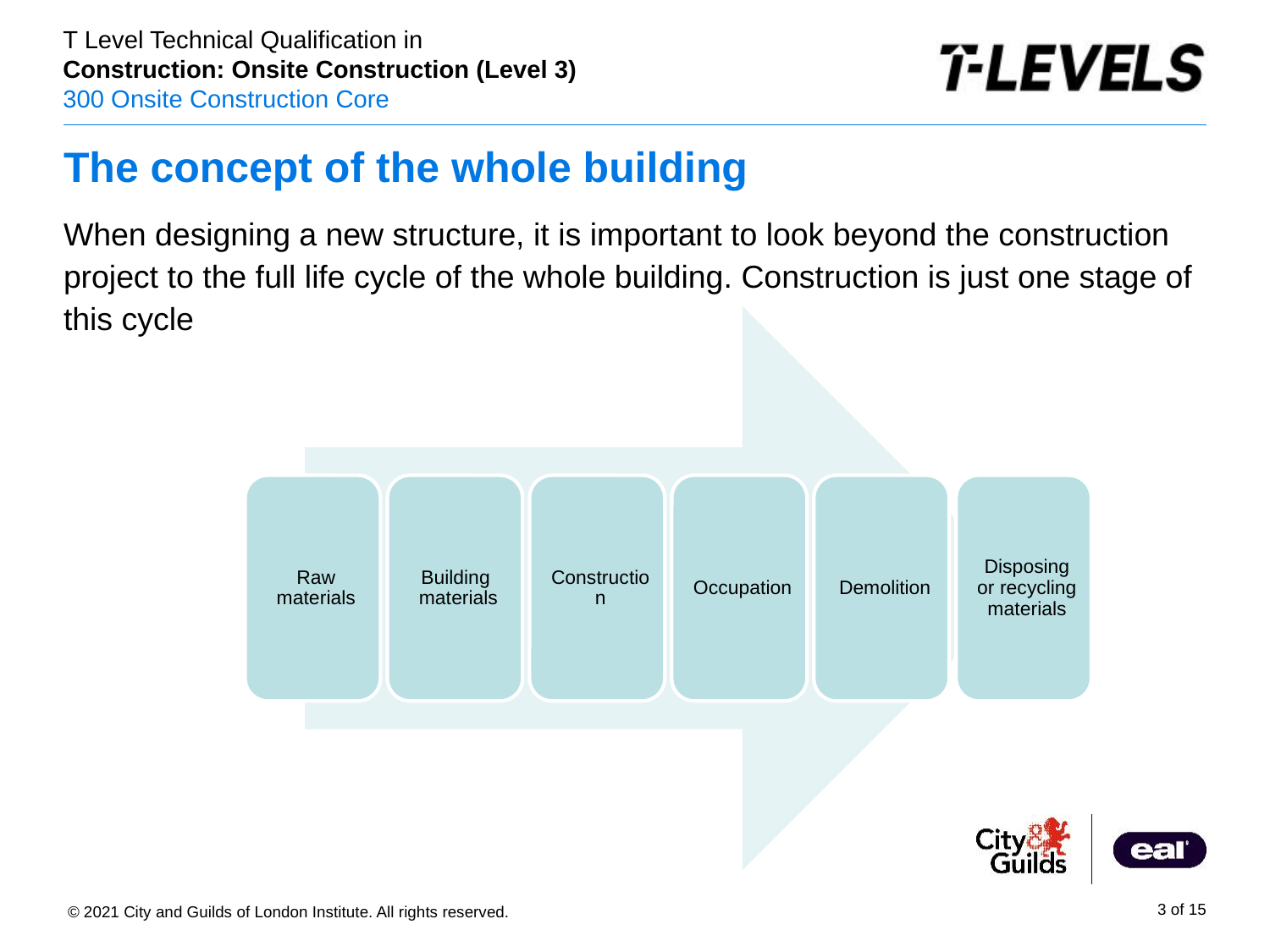

# The concept of the whole building
When designing a new structure, it is important to look beyond the construction project to the full life cycle of the whole building. Construction is just one stage of this cycle
Raw materials
Building
materials
Construction
Occupation
Demolition
Disposing or recycling materials